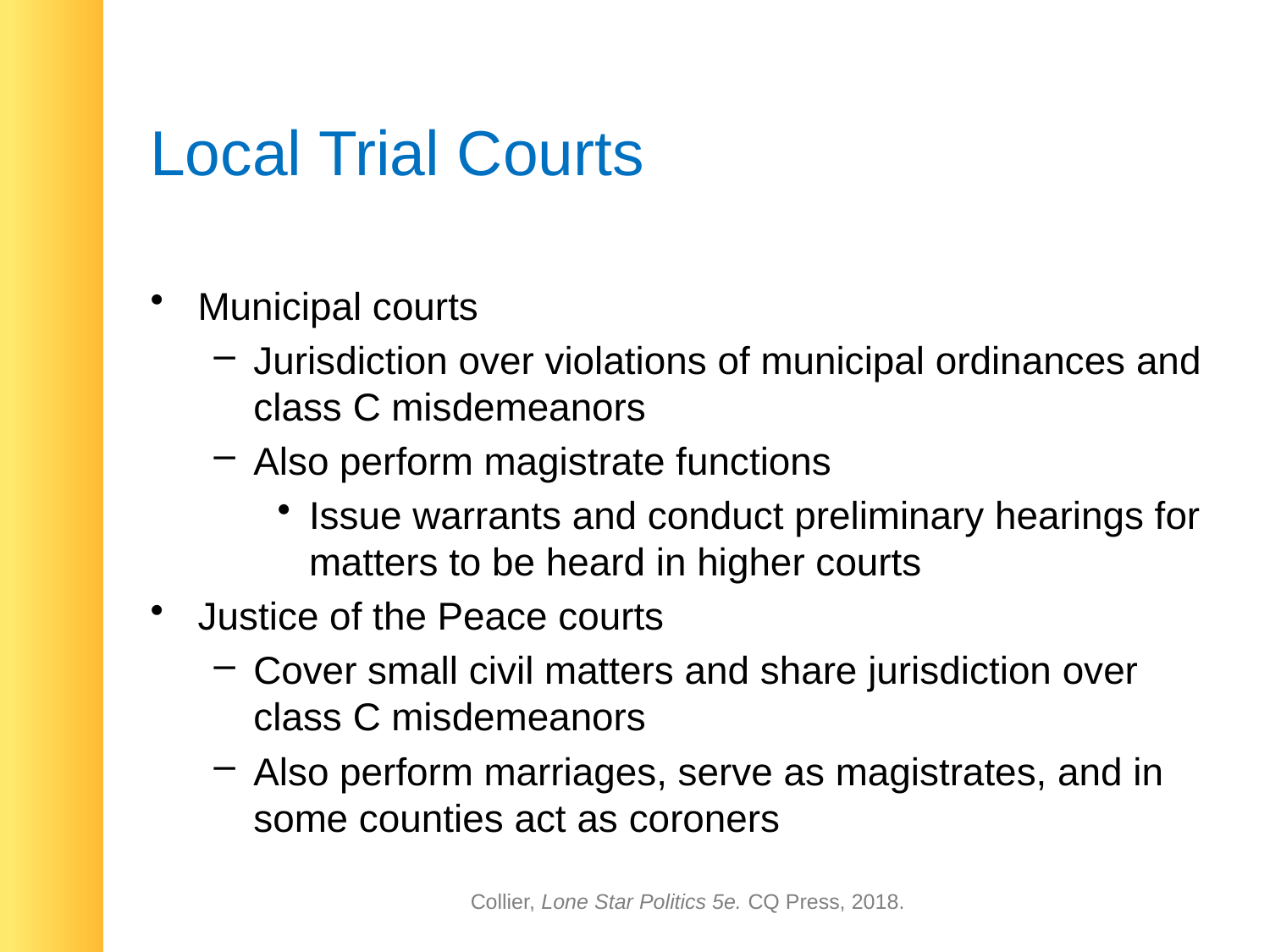

# Local Trial Courts
Municipal courts
Jurisdiction over violations of municipal ordinances and class C misdemeanors
Also perform magistrate functions
Issue warrants and conduct preliminary hearings for matters to be heard in higher courts
Justice of the Peace courts
Cover small civil matters and share jurisdiction over class C misdemeanors
Also perform marriages, serve as magistrates, and in some counties act as coroners
Collier, Lone Star Politics 5e. CQ Press, 2018.